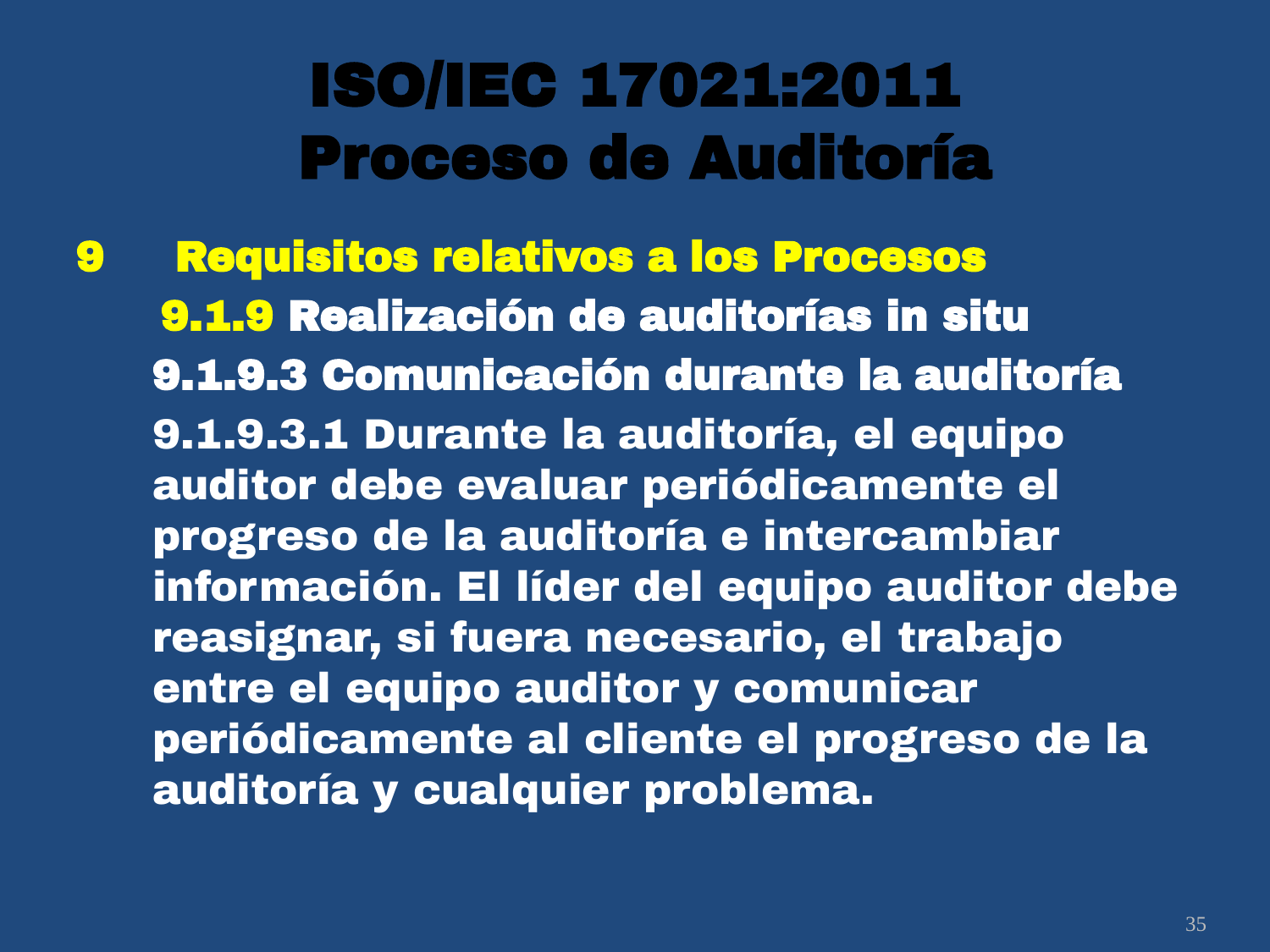

# ISO/IEC 17021:2011 Proceso de Auditoría
9	 Requisitos relativos a los Procesos
	9.1.9 Realización de auditorías in situ
	9.1.9.3 Comunicación durante la auditoría
	9.1.9.3.1 Durante la auditoría, el equipo auditor debe evaluar periódicamente el progreso de la auditoría e intercambiar información. El líder del equipo auditor debe reasignar, si fuera necesario, el trabajo entre el equipo auditor y comunicar periódicamente al cliente el progreso de la auditoría y cualquier problema.
35